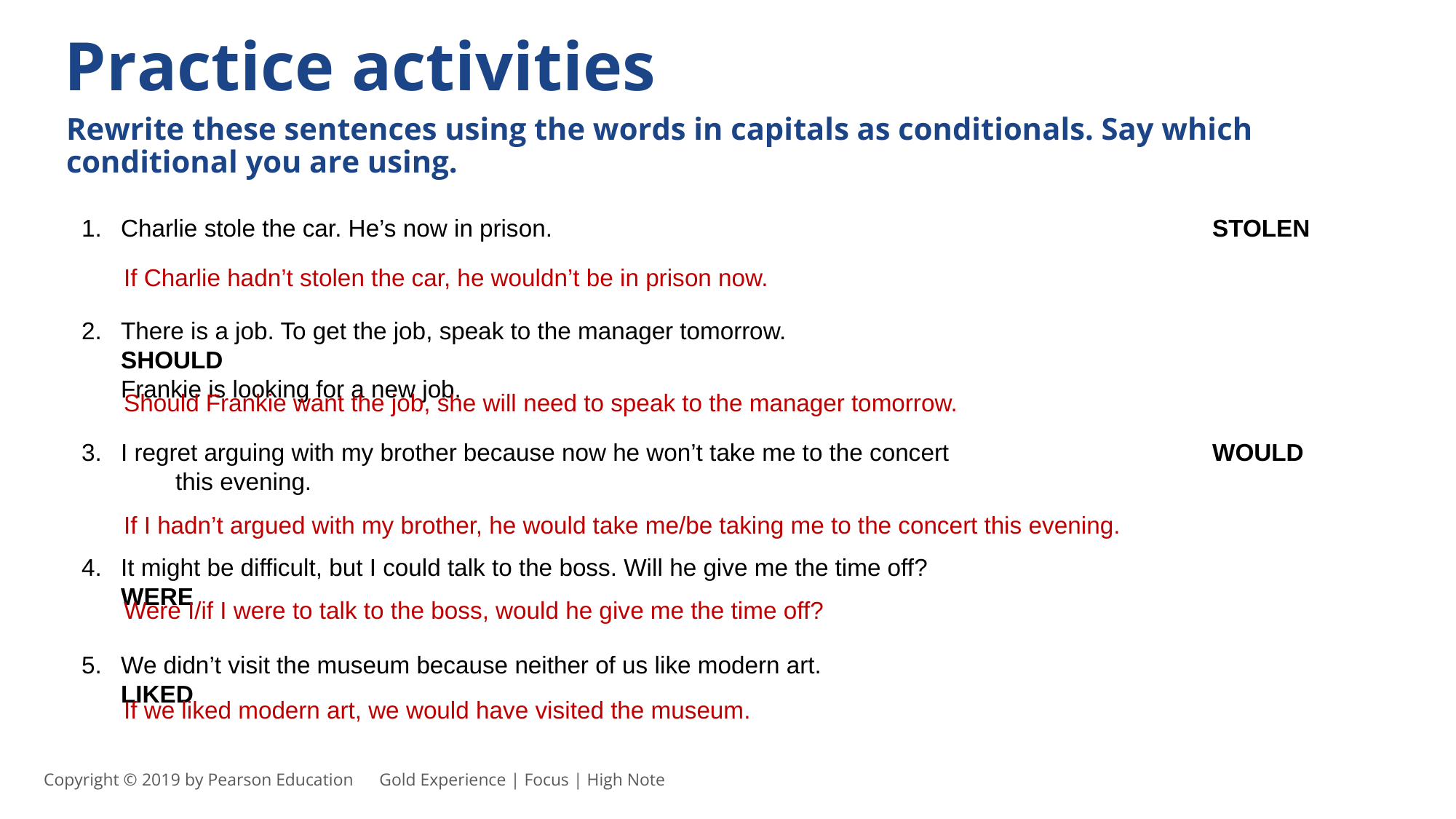

Practice activities
Rewrite these sentences using the words in capitals as conditionals. Say which conditional you are using.

Charlie stole the car. He’s now in prison.							STOLEN
If Charlie hadn’t stolen the car, he wouldn’t be in prison now.
There is a job. To get the job, speak to the manager tomorrow.					SHOULD
Frankie is looking for a new job.
Should Frankie want the job, she will need to speak to the manager tomorrow.
I regret arguing with my brother because now he won’t take me to the concert			WOULD
	this evening.

If I hadn’t argued with my brother, he would take me/be taking me to the concert this evening.
It might be difficult, but I could talk to the boss. Will he give me the time off?				WERE
Were I/if I were to talk to the boss, would he give me the time off?
We didn’t visit the museum because neither of us like modern art.					LIKED
If we liked modern art, we would have visited the museum.
Copyright © 2019 by Pearson Education      Gold Experience | Focus | High Note